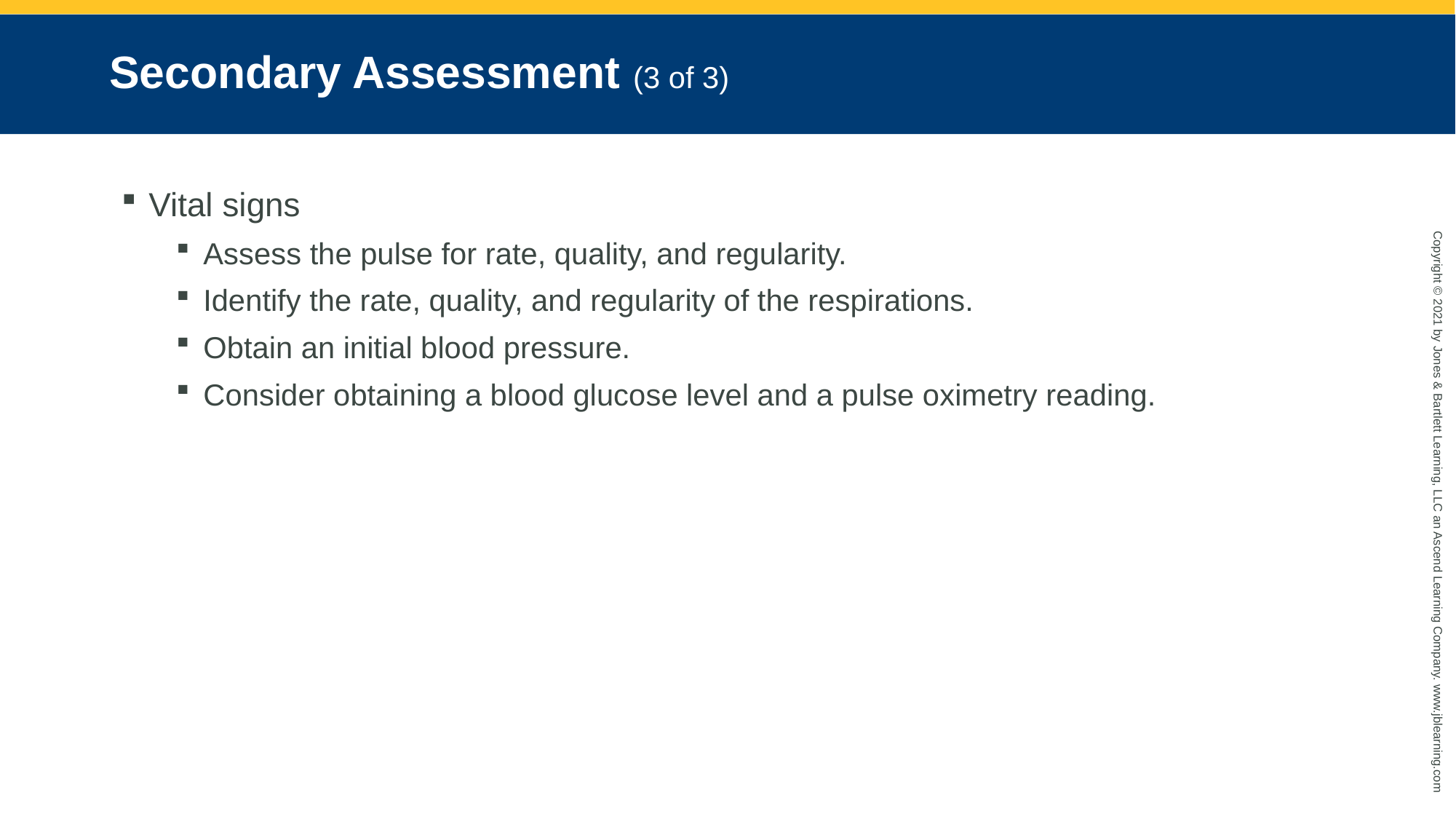

# Secondary Assessment (3 of 3)
Vital signs
Assess the pulse for rate, quality, and regularity.
Identify the rate, quality, and regularity of the respirations.
Obtain an initial blood pressure.
Consider obtaining a blood glucose level and a pulse oximetry reading.